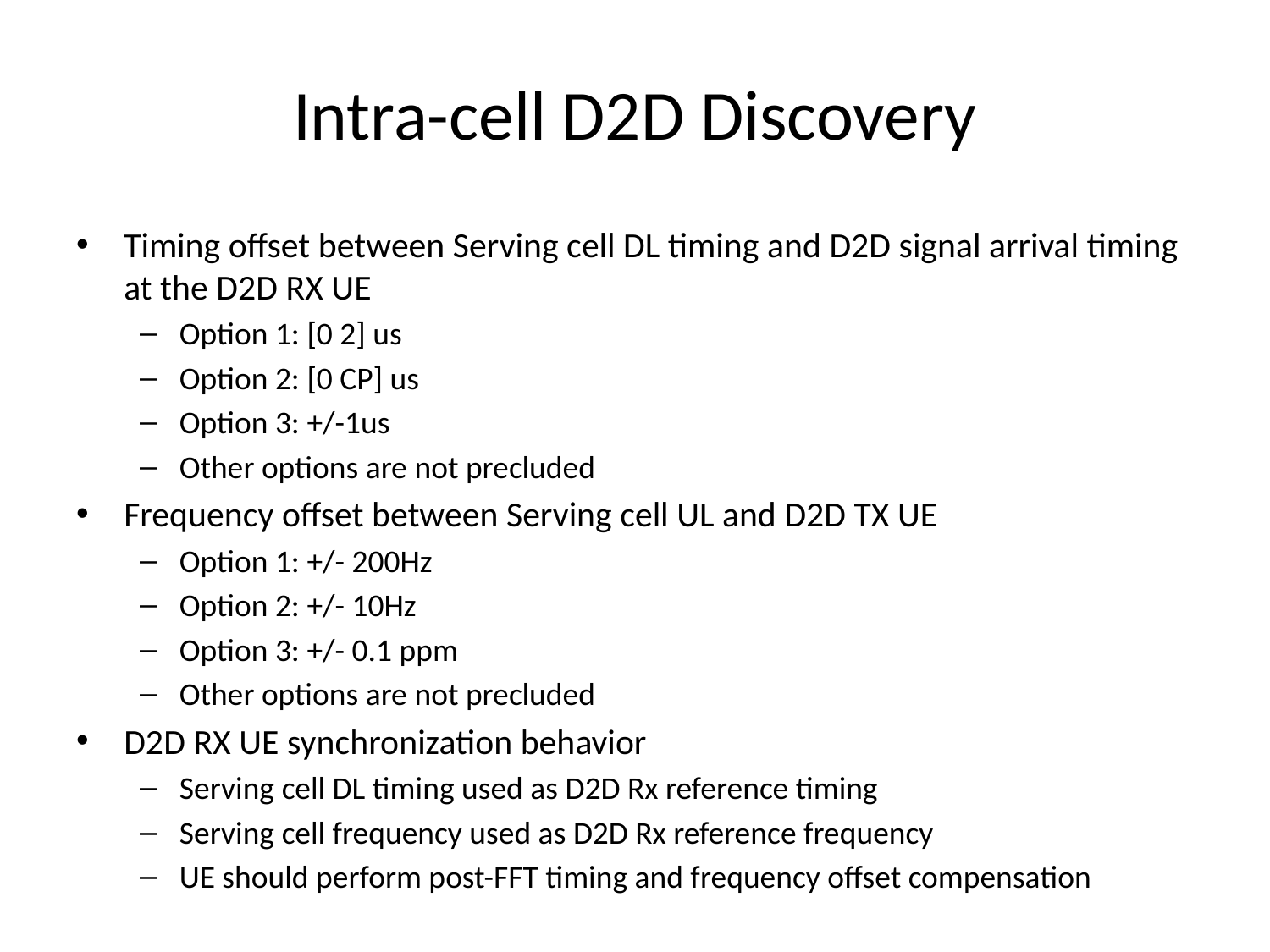

# Intra-cell D2D Discovery
Timing offset between Serving cell DL timing and D2D signal arrival timing at the D2D RX UE
Option 1: [0 2] us
Option 2: [0 CP] us
Option 3: +/-1us
Other options are not precluded
Frequency offset between Serving cell UL and D2D TX UE
Option 1: +/- 200Hz
Option 2: +/- 10Hz
Option 3: +/- 0.1 ppm
Other options are not precluded
D2D RX UE synchronization behavior
Serving cell DL timing used as D2D Rx reference timing
Serving cell frequency used as D2D Rx reference frequency
UE should perform post-FFT timing and frequency offset compensation